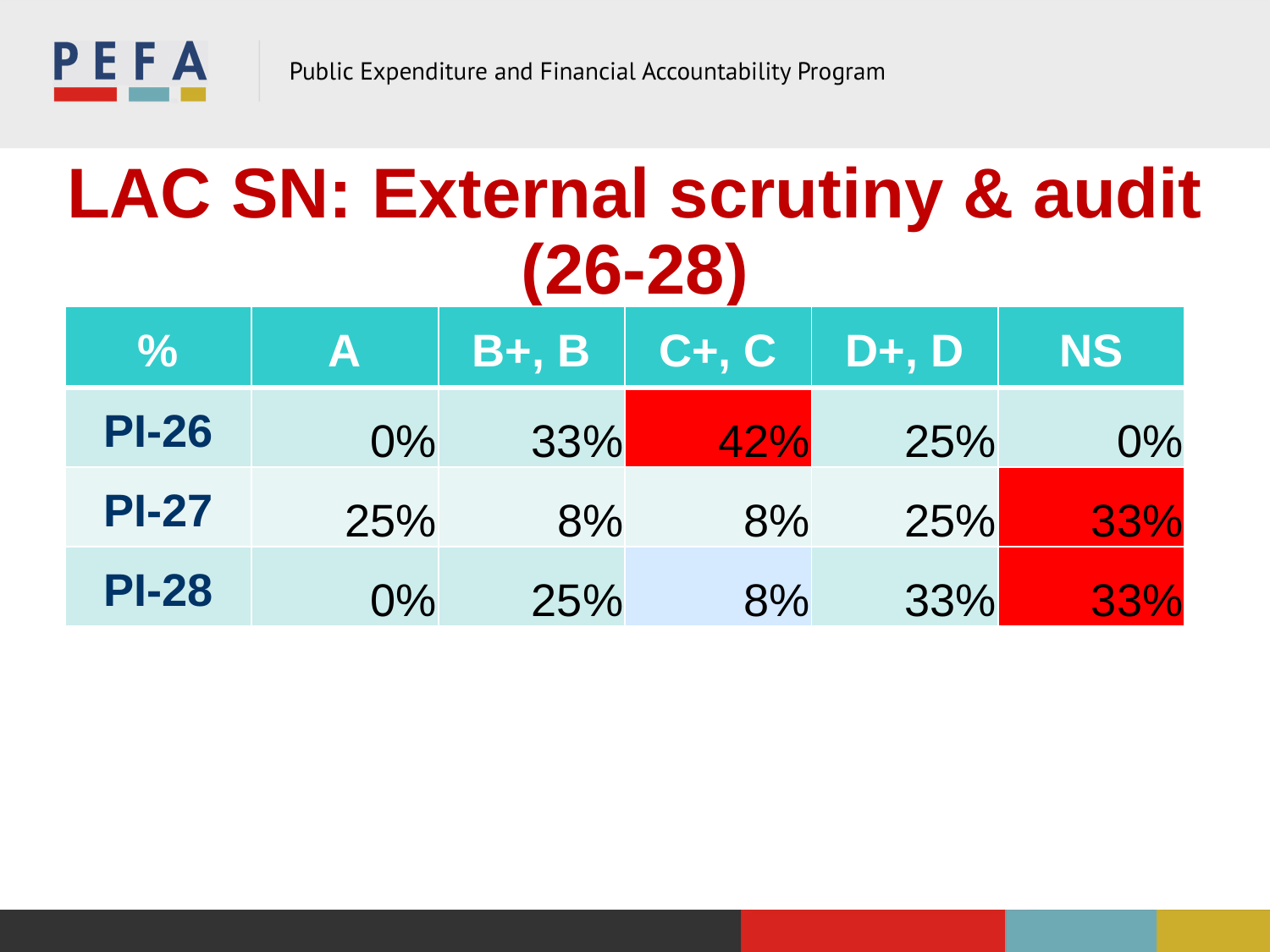

# LAC SN: External scrutiny & audit (26-28)
| % | A | B+, B | C+, C | D+, D | NS |
| --- | --- | --- | --- | --- | --- |
| PI-26 | 0% | 33% | 42% | 25% | 0% |
| PI-27 | 25% | 8% | 8% | 25% | 33% |
| PI-28 | 0% | 25% | 8% | 33% | 33% |